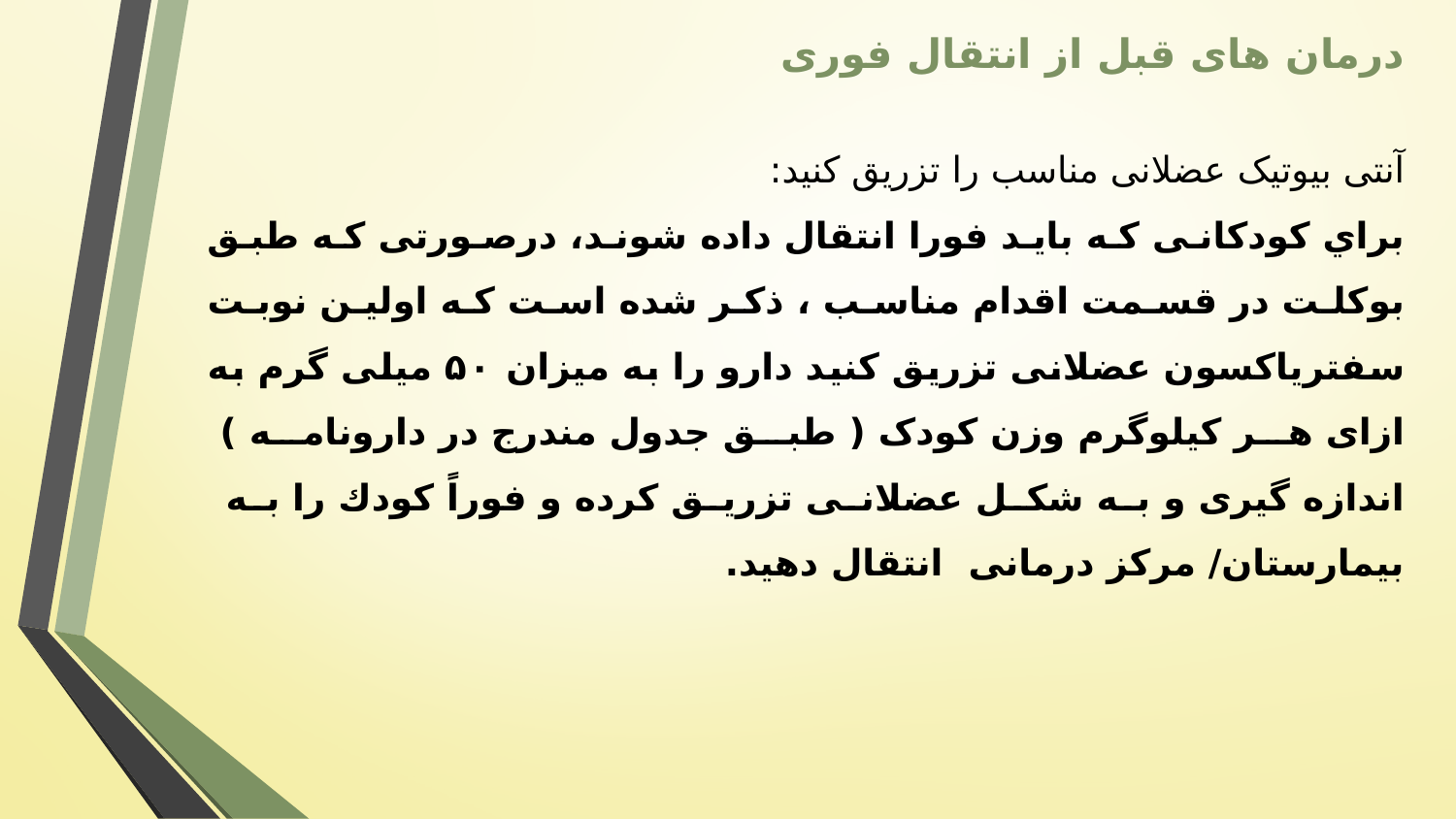

# درمان‌ های قبل از انتقال فوری
آنتی بیوتیک عضلانى مناسب را تزریق کنید:
براي کودکانی که باید فورا انتقال داده شوند، درصورتی که طبق بوکلت در قسمت اقدام مناسب ، ذکر شده است که اولین نوبت سفتریاکسون عضلانى تزریق کنید دارو را به میزان ۵۰ میلی گرم به ازای هر کیلوگرم وزن کودک ( طبق جدول مندرج در دارونامه )  اندازه گیری و به شکل عضلانی تزریق کرده و فوراً کودك را به بیمارستان/ مرکز درمانی  انتقال دهید.